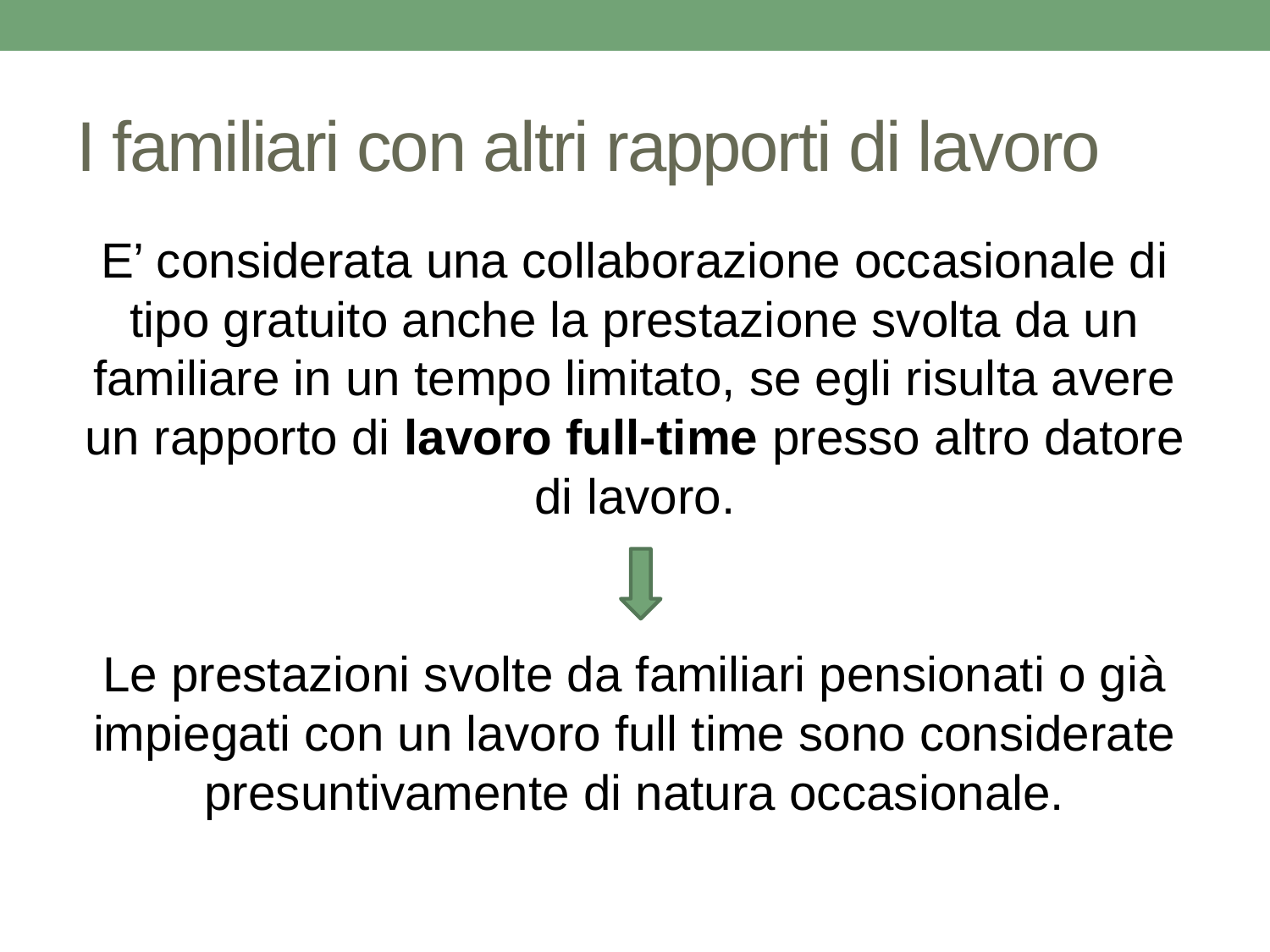

# I familiari con altri rapporti di lavoro
E’ considerata una collaborazione occasionale di tipo gratuito anche la prestazione svolta da un familiare in un tempo limitato, se egli risulta avere un rapporto di lavoro full-time presso altro datore di lavoro.

Le prestazioni svolte da familiari pensionati o già impiegati con un lavoro full time sono considerate presuntivamente di natura occasionale.